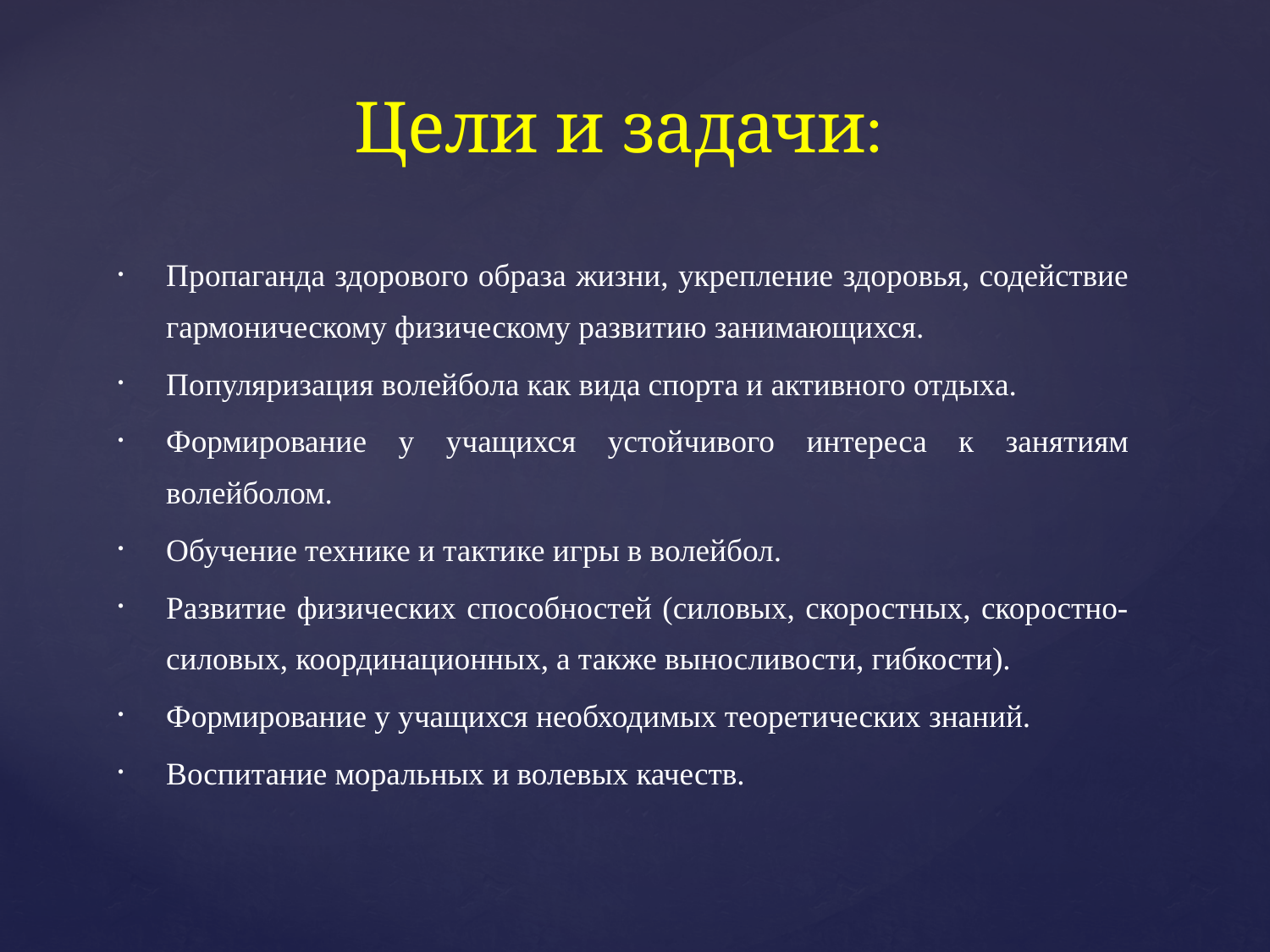

# Цели и задачи:
Пропаганда здорового образа жизни, укрепление здоровья, содействие гармоническому физическому развитию занимающихся.
Популяризация волейбола как вида спорта и активного отдыха.
Формирование у учащихся устойчивого интереса к занятиям волейболом.
Обучение технике и тактике игры в волейбол.
Развитие физических способностей (силовых, скоростных, скоростно-силовых, координационных, а также выносливости, гибкости).
Формирование у учащихся необходимых теоретических знаний.
Воспитание моральных и волевых качеств.